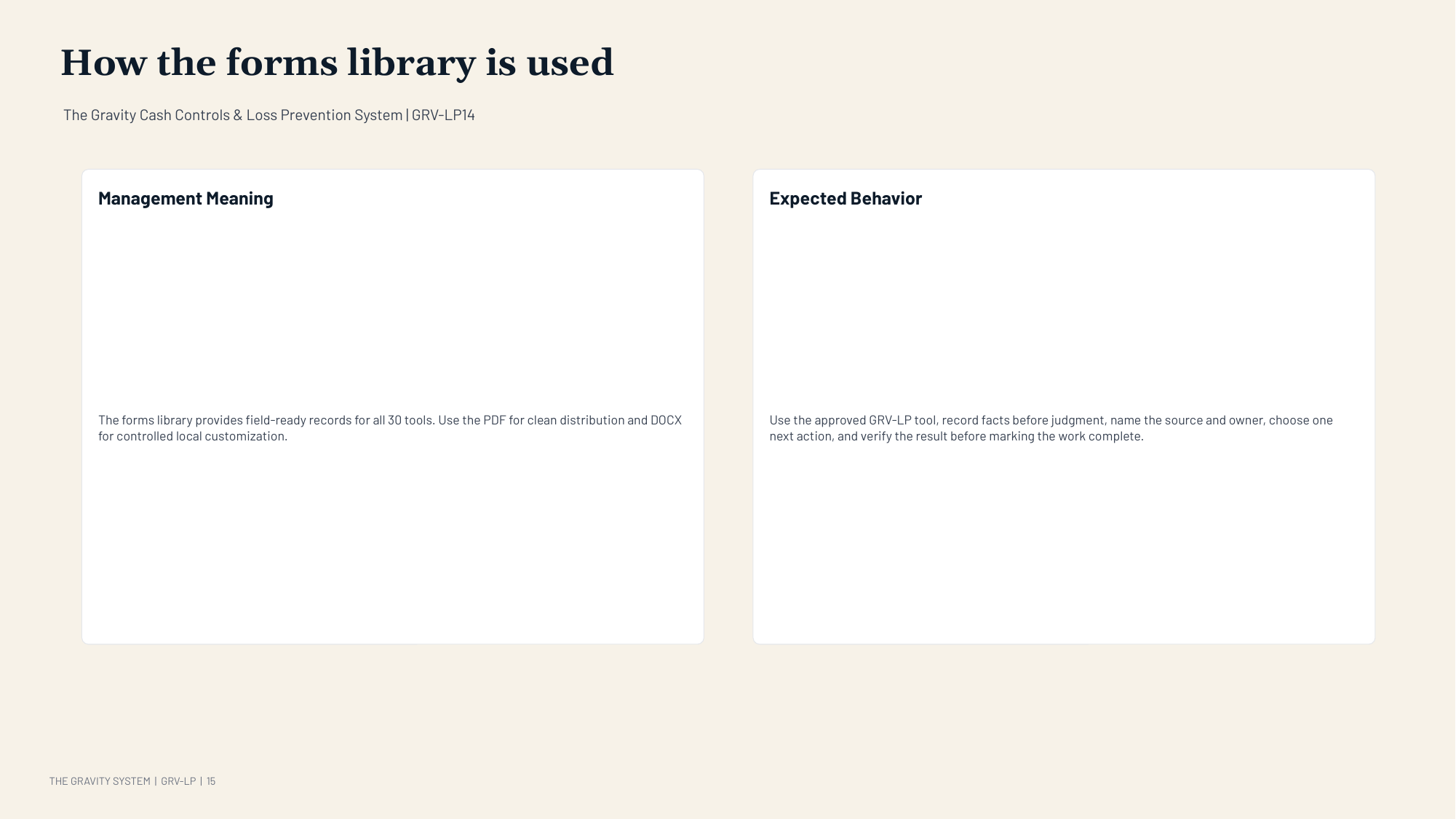

How the forms library is used
The Gravity Cash Controls & Loss Prevention System | GRV-LP14

Management Meaning
Expected Behavior
The forms library provides field-ready records for all 30 tools. Use the PDF for clean distribution and DOCX for controlled local customization.
Use the approved GRV-LP tool, record facts before judgment, name the source and owner, choose one next action, and verify the result before marking the work complete.
THE GRAVITY SYSTEM  |  GRV-LP  |  15